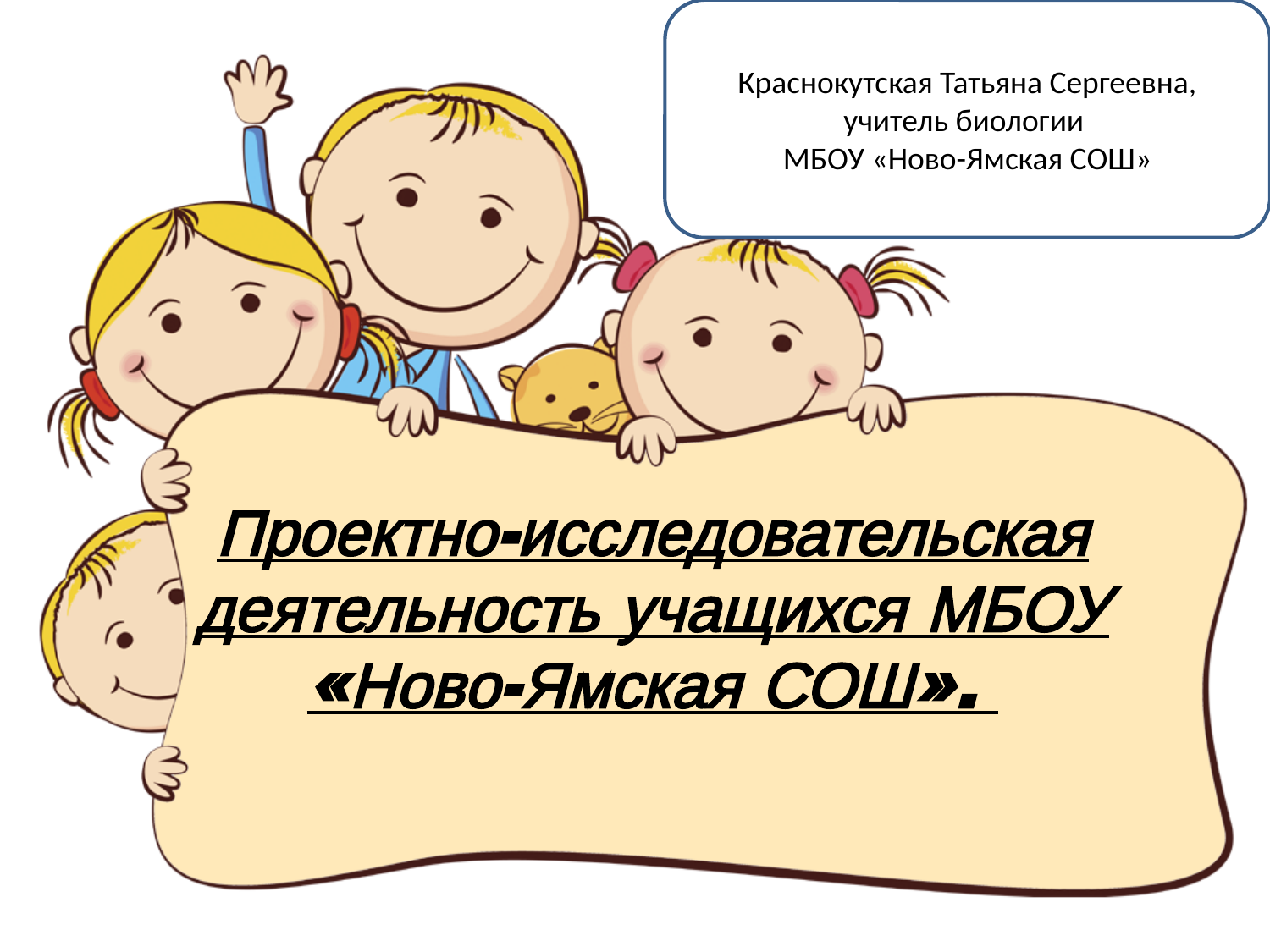

Краснокутская Татьяна Сергеевна, учитель биологии
МБОУ «Ново-Ямская СОШ»
# Проектно-исследовательская деятельность учащихся МБОУ «Ново-Ямская СОШ».